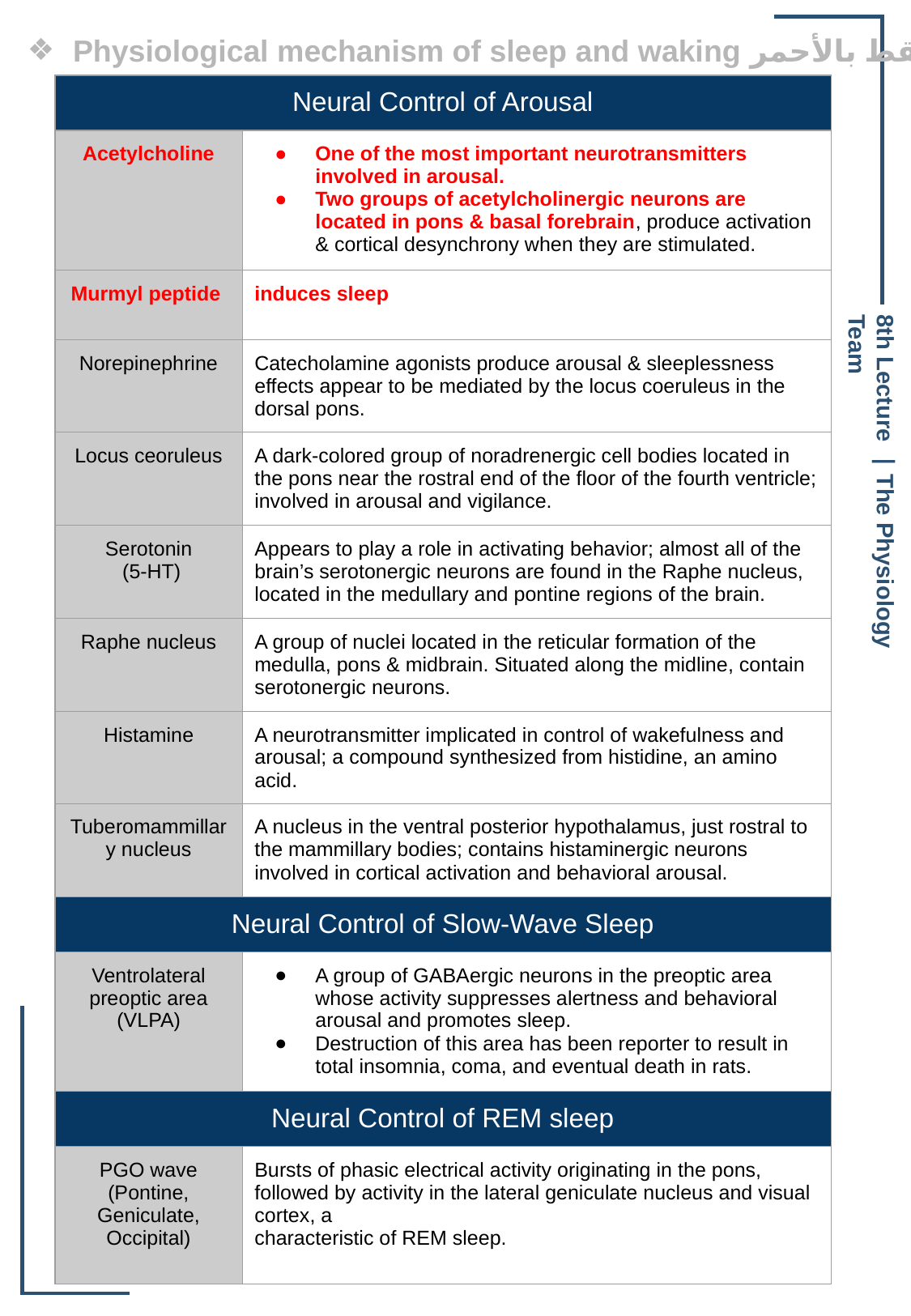

Physiological mechanism of sleep and waking فقط بالأحمر الباقي قراءة
| Neural Control of Arousal |  |
| --- | --- |
| Acetylcholine | One of the most important neurotransmitters involved in arousal. Two groups of acetylcholinergic neurons are located in pons & basal forebrain, produce activation & cortical desynchrony when they are stimulated. |
| Murmyl peptide | induces sleep |
| Norepinephrine | Catecholamine agonists produce arousal & sleeplessness effects appear to be mediated by the locus coeruleus in the dorsal pons. |
| Locus ceoruleus | A dark-colored group of noradrenergic cell bodies located in the pons near the rostral end of the floor of the fourth ventricle; involved in arousal and vigilance. |
| Serotonin (5-HT) | Appears to play a role in activating behavior; almost all of the brain’s serotonergic neurons are found in the Raphe nucleus, located in the medullary and pontine regions of the brain. |
| Raphe nucleus | A group of nuclei located in the reticular formation of the medulla, pons & midbrain. Situated along the midline, contain serotonergic neurons. |
| Histamine | A neurotransmitter implicated in control of wakefulness and arousal; a compound synthesized from histidine, an amino acid. |
| Tuberomammillary nucleus | A nucleus in the ventral posterior hypothalamus, just rostral to the mammillary bodies; contains histaminergic neurons involved in cortical activation and behavioral arousal. |
| Neural Control of Slow-Wave Sleep |  |
| Ventrolateral preoptic area (VLPA) | A group of GABAergic neurons in the preoptic area whose activity suppresses alertness and behavioral arousal and promotes sleep. Destruction of this area has been reporter to result in total insomnia, coma, and eventual death in rats. |
| Neural Control of REM sleep |  |
| PGO wave (Pontine, Geniculate, Occipital) | Bursts of phasic electrical activity originating in the pons, followed by activity in the lateral geniculate nucleus and visual cortex, a characteristic of REM sleep. |
8th Lecture  ∣ The Physiology Team